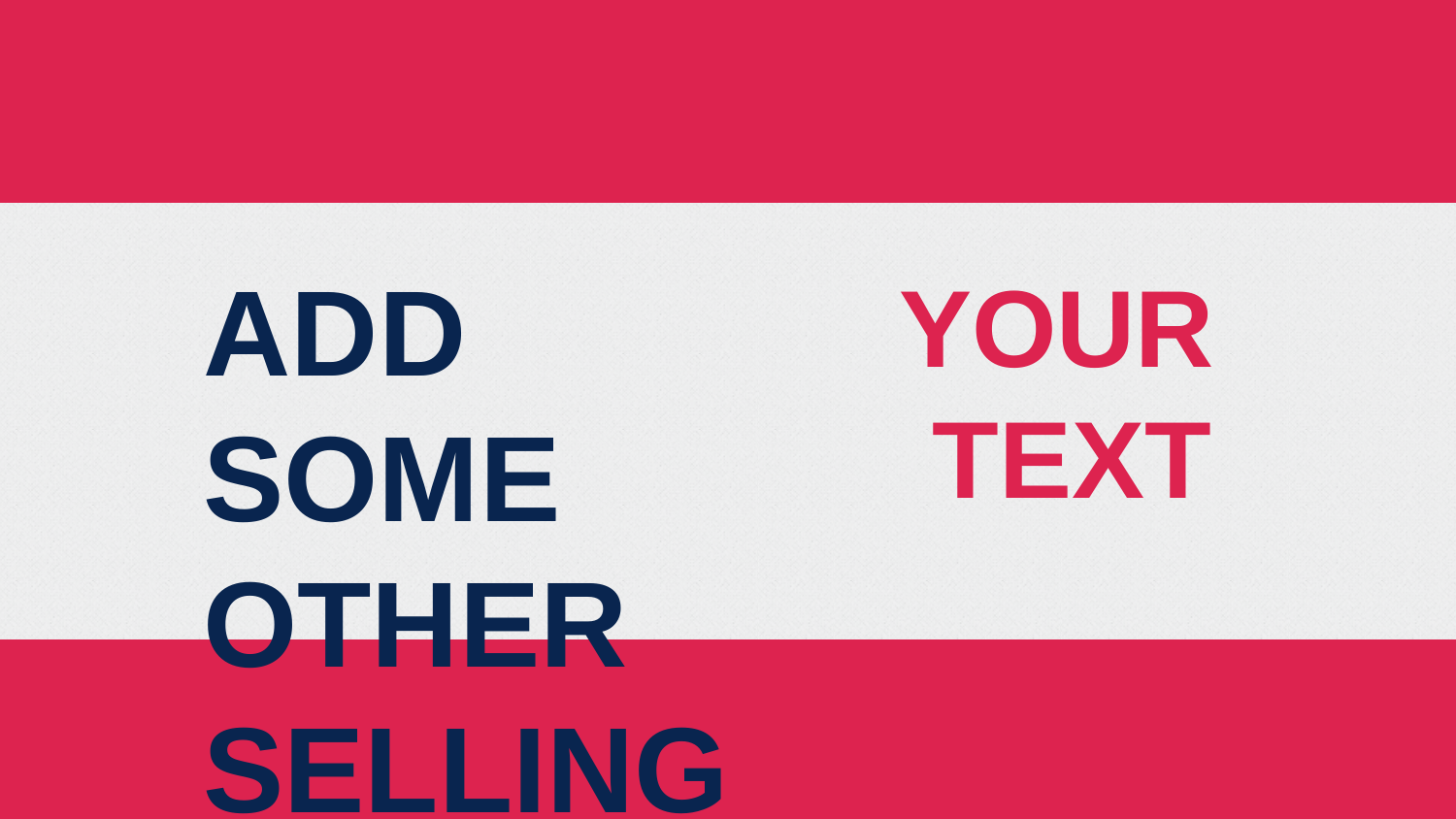

ADD SOME OTHER SELLING POINT HERE
YOUR
TEXT